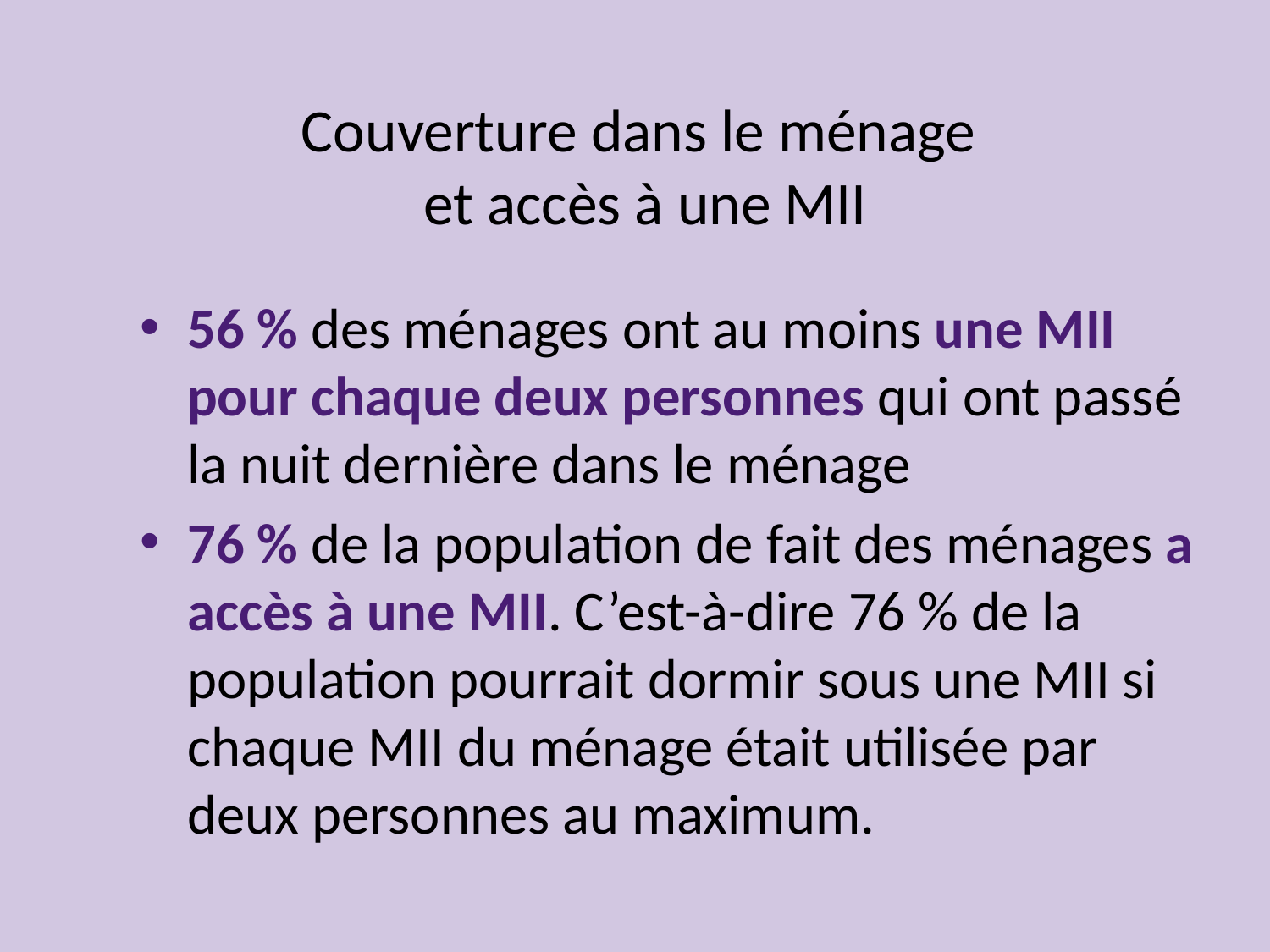

Couverture dans le ménage
et accès à une MII
56 % des ménages ont au moins une MII pour chaque deux personnes qui ont passé la nuit dernière dans le ménage
76 % de la population de fait des ménages a accès à une MII. C’est-à-dire 76 % de la population pourrait dormir sous une MII si chaque MII du ménage était utilisée par deux personnes au maximum.